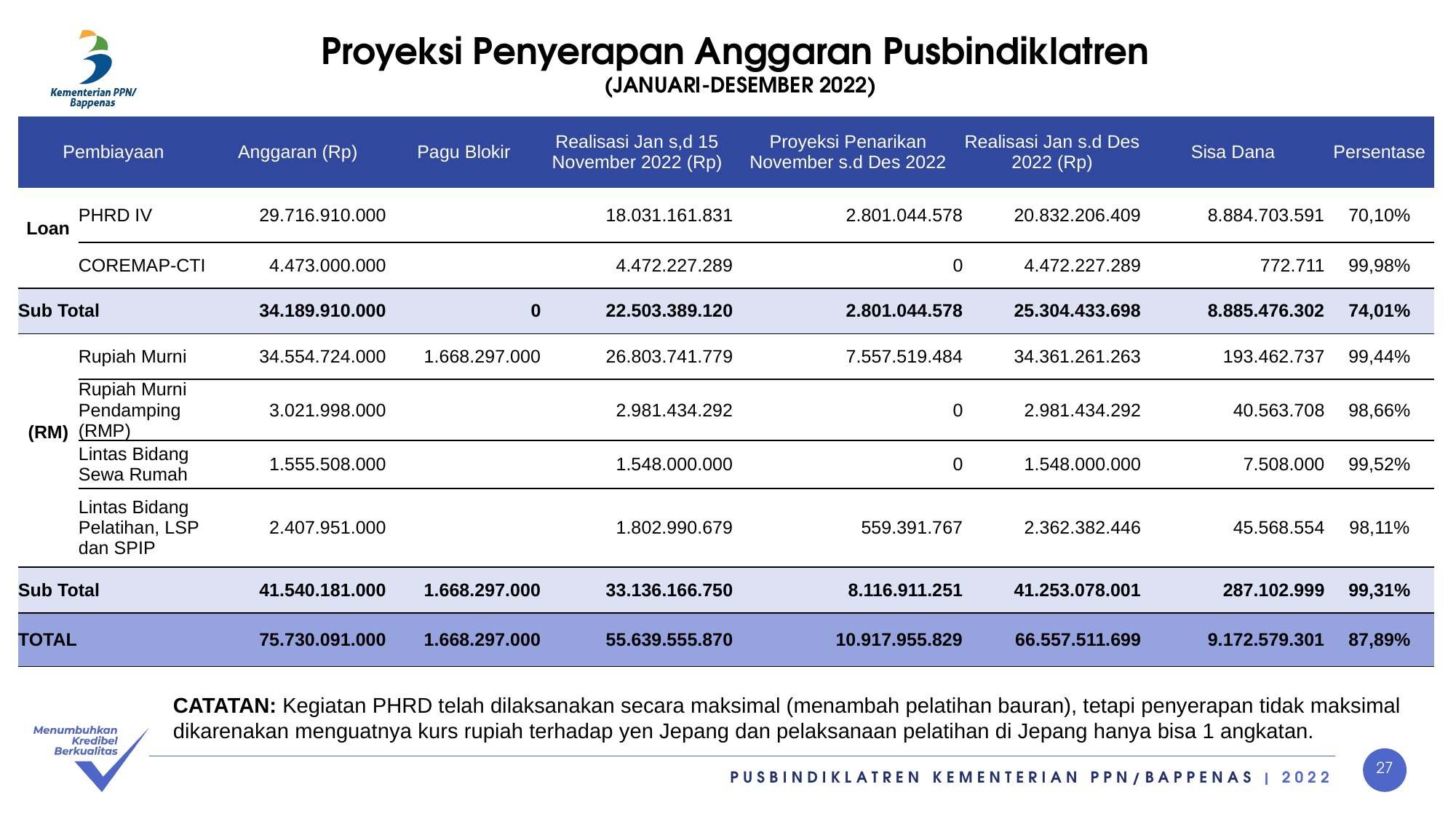

Proyeksi Penyerapan Anggaran Pusbindiklatren
(JANUARI-DESEMBER 2022)
| Pembiayaan |  | Anggaran (Rp) | Pagu Blokir | Realisasi Jan s,d 15 November 2022 (Rp) | Proyeksi Penarikan November s.d Des 2022 | Realisasi Jan s.d Des 2022 (Rp) | Sisa Dana | Persentase |
| --- | --- | --- | --- | --- | --- | --- | --- | --- |
| Loan | PHRD IV | 29.716.910.000 |  | 18.031.161.831 | 2.801.044.578 | 20.832.206.409 | 8.884.703.591 | 70,10% |
|  | COREMAP-CTI | 4.473.000.000 |  | 4.472.227.289 | 0 | 4.472.227.289 | 772.711 | 99,98% |
| Sub Total |  | 34.189.910.000 | 0 | 22.503.389.120 | 2.801.044.578 | 25.304.433.698 | 8.885.476.302 | 74,01% |
| (RM) | Rupiah Murni | 34.554.724.000 | 1.668.297.000 | 26.803.741.779 | 7.557.519.484 | 34.361.261.263 | 193.462.737 | 99,44% |
|  | Rupiah Murni Pendamping (RMP) | 3.021.998.000 |  | 2.981.434.292 | 0 | 2.981.434.292 | 40.563.708 | 98,66% |
|  | Lintas Bidang Sewa Rumah | 1.555.508.000 |  | 1.548.000.000 | 0 | 1.548.000.000 | 7.508.000 | 99,52% |
|  | Lintas Bidang Pelatihan, LSP dan SPIP | 2.407.951.000 |  | 1.802.990.679 | 559.391.767 | 2.362.382.446 | 45.568.554 | 98,11% |
| Sub Total |  | 41.540.181.000 | 1.668.297.000 | 33.136.166.750 | 8.116.911.251 | 41.253.078.001 | 287.102.999 | 99,31% |
| TOTAL |  | 75.730.091.000 | 1.668.297.000 | 55.639.555.870 | 10.917.955.829 | 66.557.511.699 | 9.172.579.301 | 87,89% |
|  |  |  |  |  |  |  |  |  |
CATATAN: Kegiatan PHRD telah dilaksanakan secara maksimal (menambah pelatihan bauran), tetapi penyerapan tidak maksimal dikarenakan menguatnya kurs rupiah terhadap yen Jepang dan pelaksanaan pelatihan di Jepang hanya bisa 1 angkatan.
27